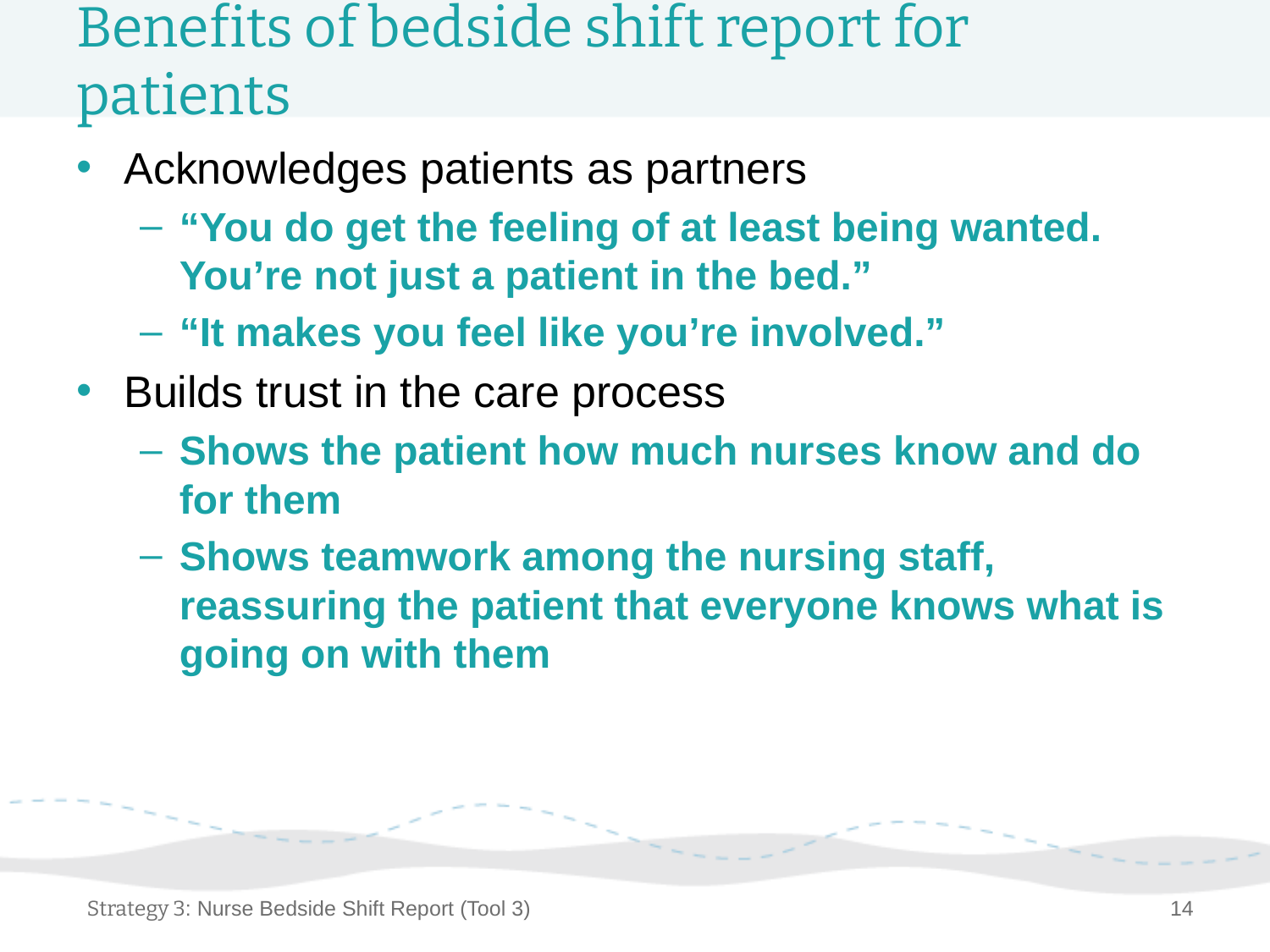

# Benefits of bedside shift report for patients
Acknowledges patients as partners
“You do get the feeling of at least being wanted. You’re not just a patient in the bed.”
“It makes you feel like you’re involved.”
Builds trust in the care process
Shows the patient how much nurses know and do
for them
Shows teamwork among the nursing staff, reassuring the patient that everyone knows what is going on with them
Strategy 3: Nurse Bedside Shift Report (Tool 3)
14